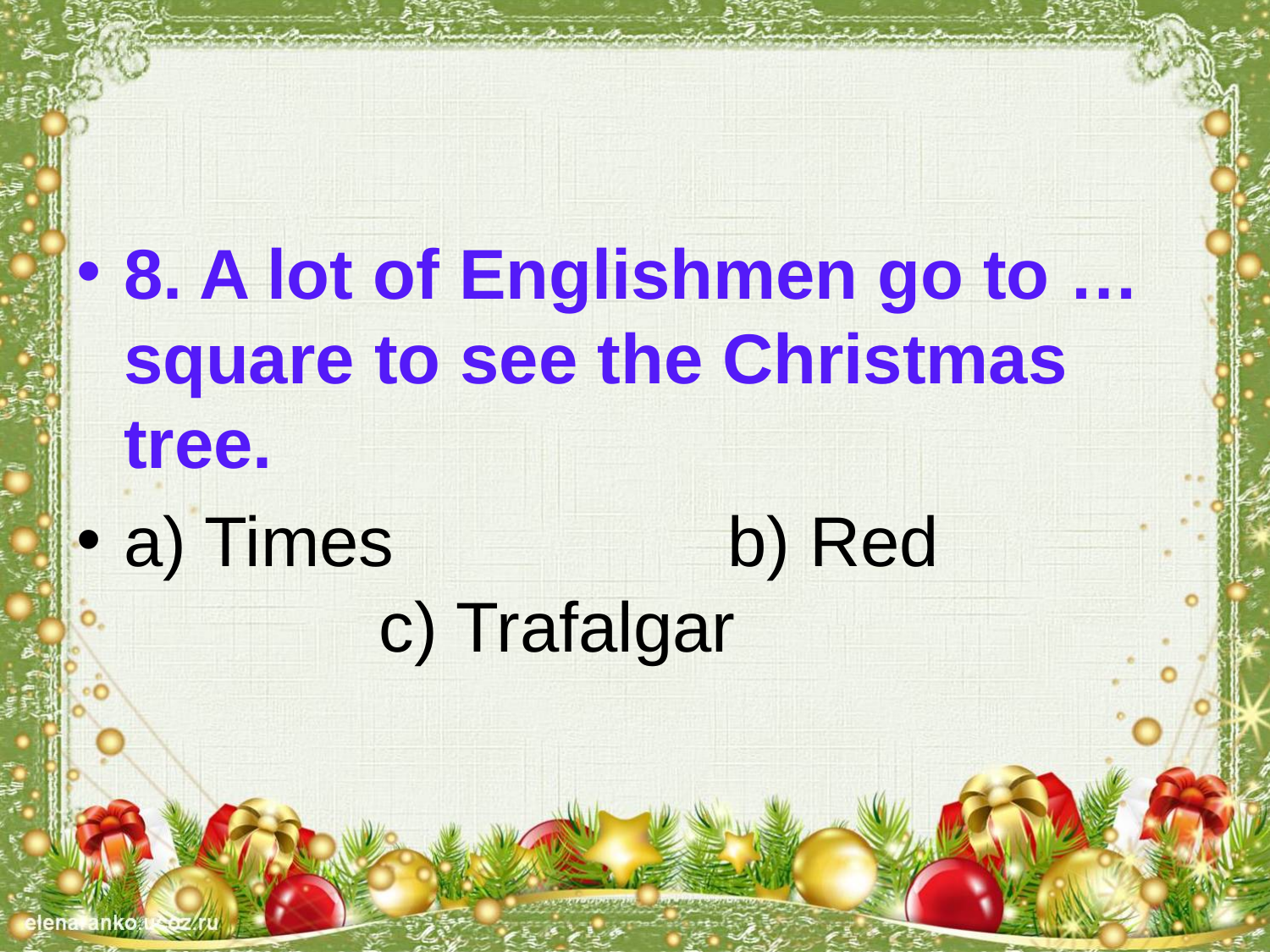

#
8. A lot of Englishmen go to … square to see the Christmas tree.
a) Times                 b) Red                          c) Trafalgar